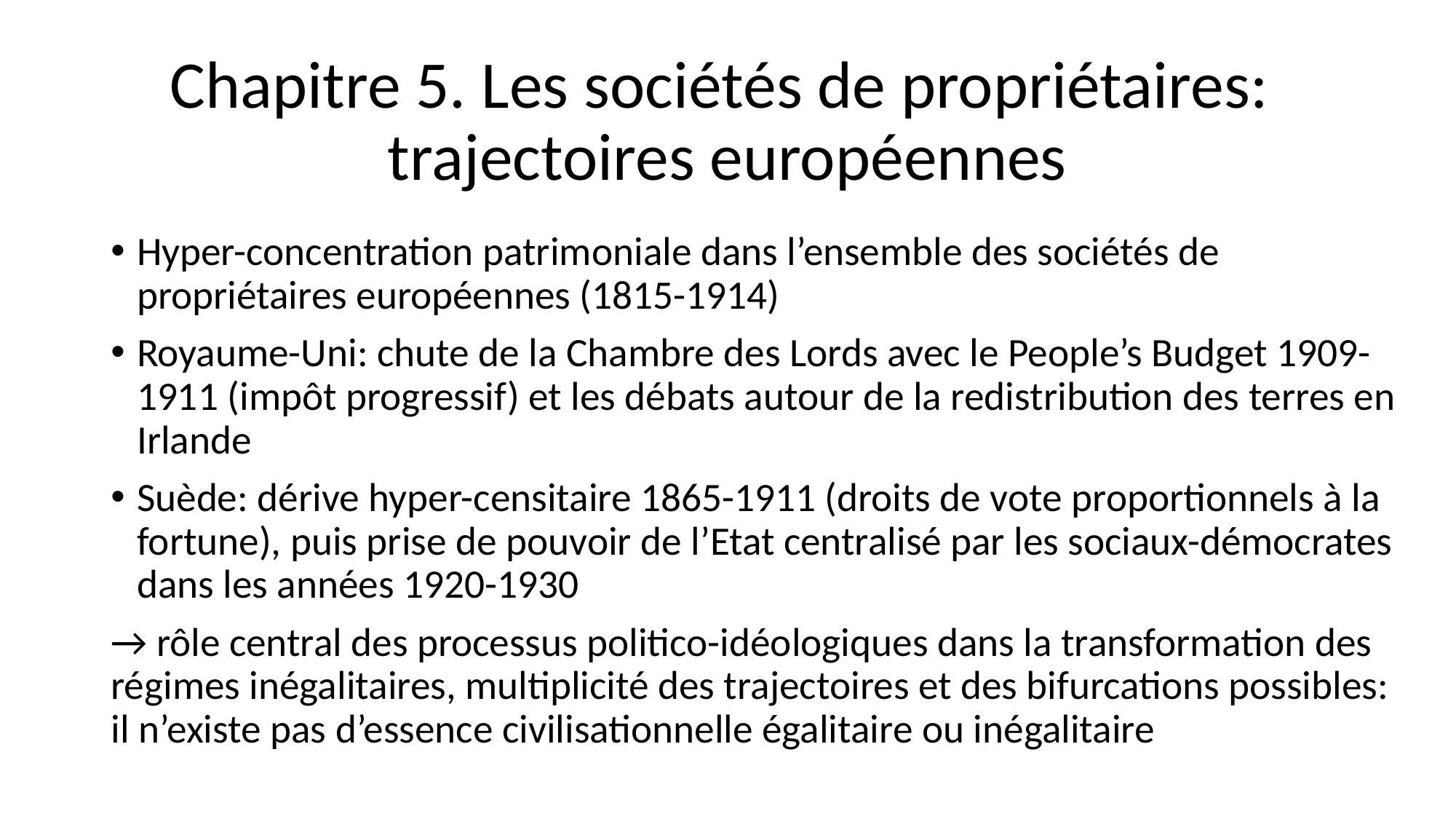

# Chapitre 5. Les sociétés de propriétaires: trajectoires européennes
Hyper-concentration patrimoniale dans l’ensemble des sociétés de propriétaires européennes (1815-1914)
Royaume-Uni: chute de la Chambre des Lords avec le People’s Budget 1909-1911 (impôt progressif) et les débats autour de la redistribution des terres en Irlande
Suède: dérive hyper-censitaire 1865-1911 (droits de vote proportionnels à la fortune), puis prise de pouvoir de l’Etat centralisé par les sociaux-démocrates dans les années 1920-1930
→ rôle central des processus politico-idéologiques dans la transformation des régimes inégalitaires, multiplicité des trajectoires et des bifurcations possibles: il n’existe pas d’essence civilisationnelle égalitaire ou inégalitaire